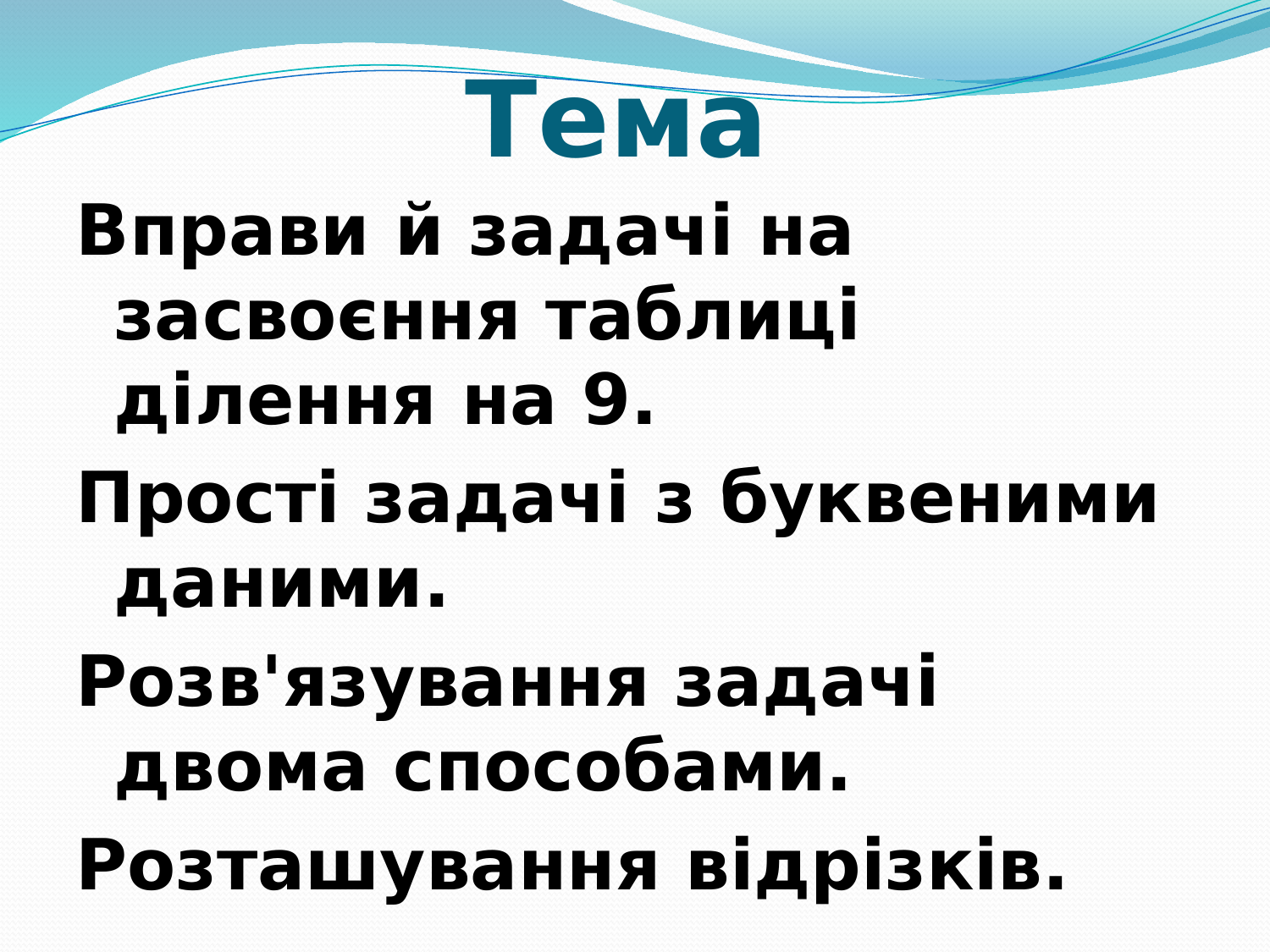

# Тема
Вправи й задачі на засвоєння таблиці ділення на 9.
Прості задачі з буквеними даними.
Розв'язування задачі двома способами.
Розташування відрізків.